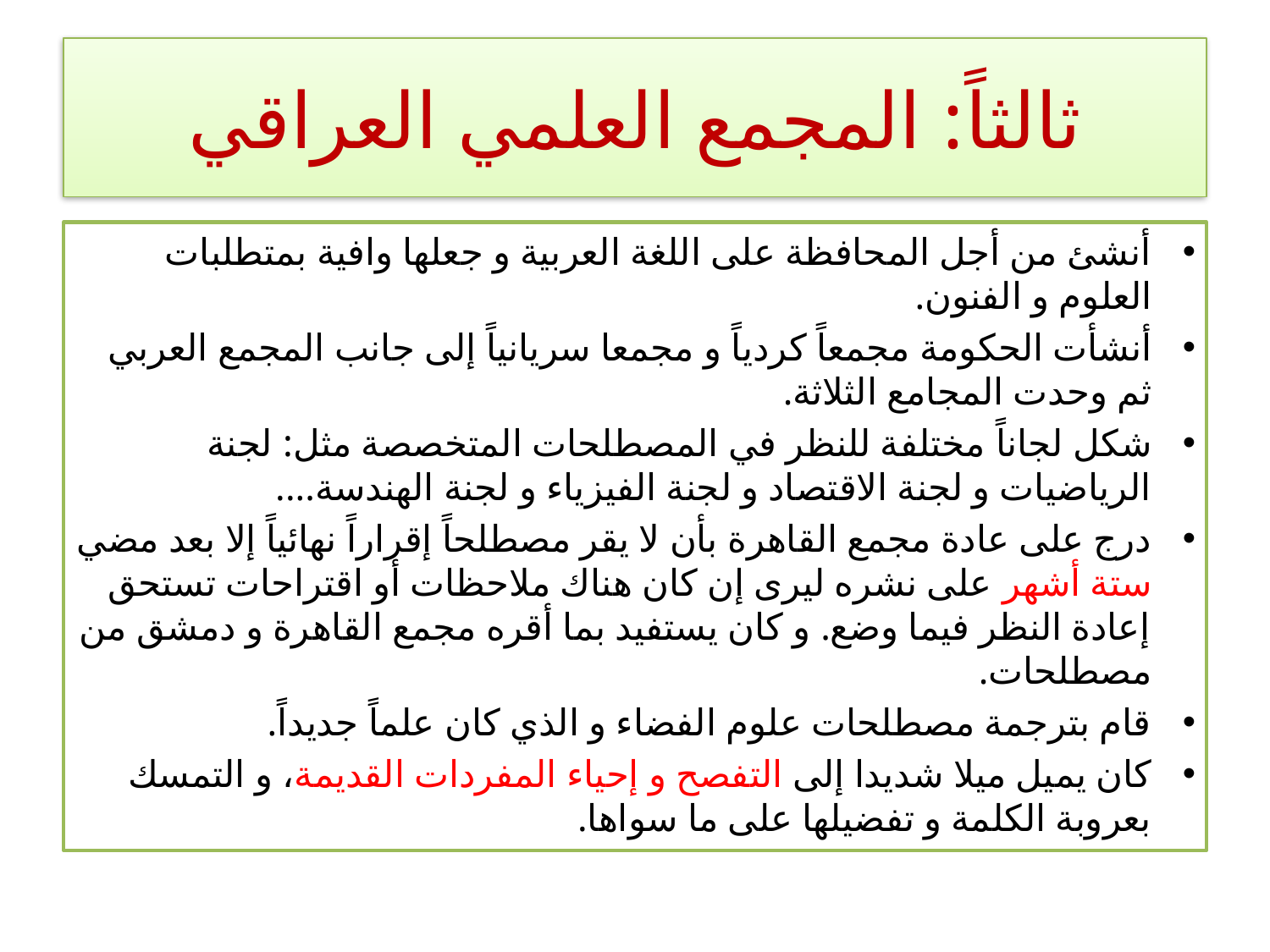

# ثالثاً: المجمع العلمي العراقي
أنشئ من أجل المحافظة على اللغة العربية و جعلها وافية بمتطلبات العلوم و الفنون.
أنشأت الحكومة مجمعاً كردياً و مجمعا سريانياً إلى جانب المجمع العربي ثم وحدت المجامع الثلاثة.
شكل لجاناً مختلفة للنظر في المصطلحات المتخصصة مثل: لجنة الرياضيات و لجنة الاقتصاد و لجنة الفيزياء و لجنة الهندسة....
درج على عادة مجمع القاهرة بأن لا يقر مصطلحاً إقراراً نهائياً إلا بعد مضي ستة أشهر على نشره ليرى إن كان هناك ملاحظات أو اقتراحات تستحق إعادة النظر فيما وضع. و كان يستفيد بما أقره مجمع القاهرة و دمشق من مصطلحات.
قام بترجمة مصطلحات علوم الفضاء و الذي كان علماً جديداً.
كان يميل ميلا شديدا إلى التفصح و إحياء المفردات القديمة، و التمسك بعروبة الكلمة و تفضيلها على ما سواها.